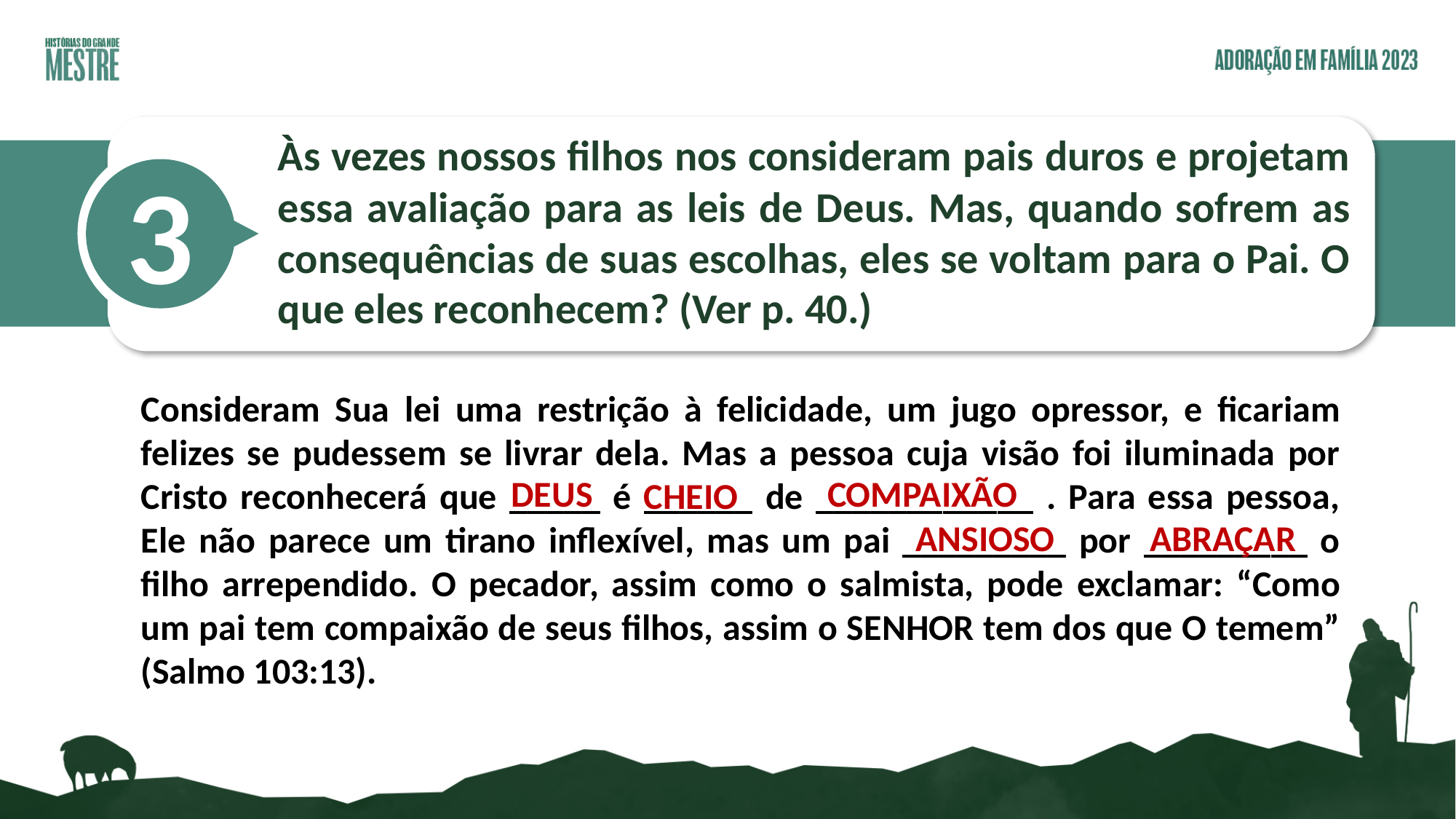

Às vezes nossos filhos nos consideram pais duros e projetam essa avaliação para as leis de Deus. Mas, quando sofrem as consequências de suas escolhas, eles se voltam para o Pai. O que eles reconhecem? (Ver p. 40.)
3
Consideram Sua lei uma restrição à felicidade, um jugo opressor, e ficariam felizes se pudessem se livrar dela. Mas a pessoa cuja visão foi iluminada por Cristo reconhecerá que _____ é ______ de ____________ . Para essa pessoa, Ele não parece um tirano inflexível, mas um pai _________ por _________ o filho arrependido. O pecador, assim como o salmista, pode exclamar: “Como um pai tem compaixão de seus filhos, assim o SENHOR tem dos que O temem” (Salmo 103:13).
COMPAIXÃO
DEUS
CHEIO
ABRAÇAR
ANSIOSO